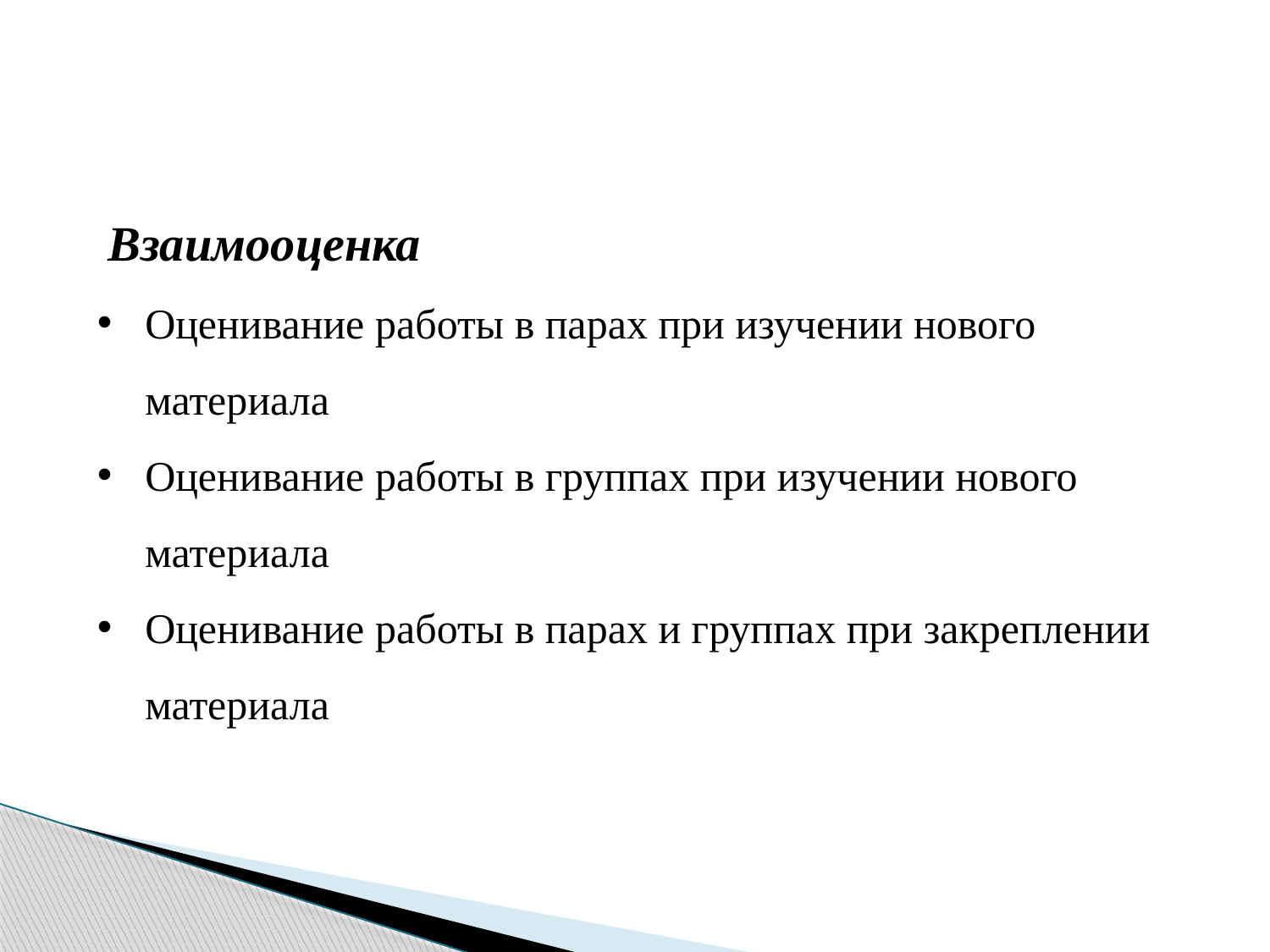

Взаимооценка
Оценивание работы в парах при изучении нового материала
Оценивание работы в группах при изучении нового материала
Оценивание работы в парах и группах при закреплении материала